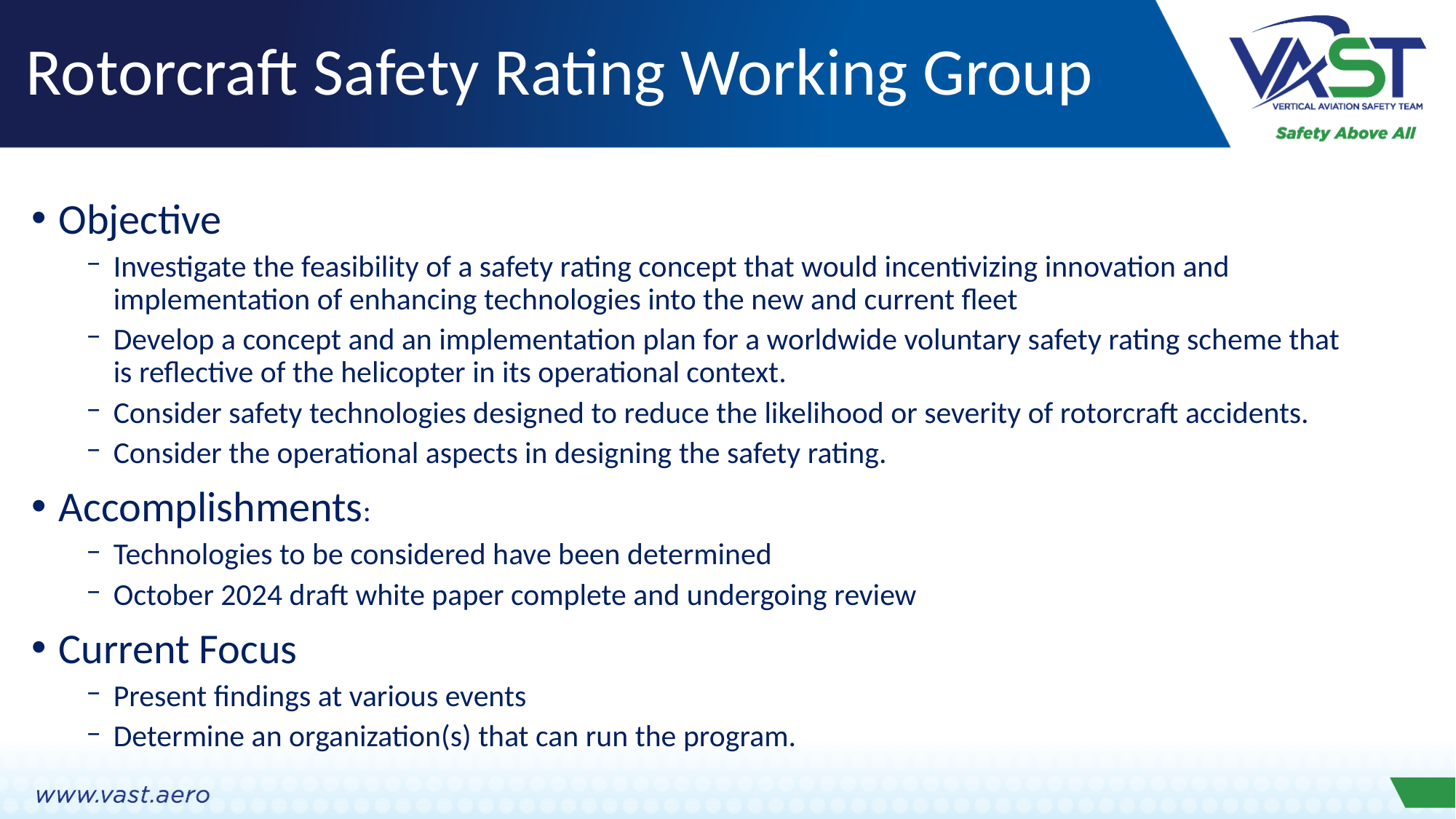

# Rotorcraft Safety Rating Working Group
Objective
Investigate the feasibility of a safety rating concept that would incentivizing innovation and implementation of enhancing technologies into the new and current fleet
Develop a concept and an implementation plan for a worldwide voluntary safety rating scheme that is reflective of the helicopter in its operational context.
Consider safety technologies designed to reduce the likelihood or severity of rotorcraft accidents.
Consider the operational aspects in designing the safety rating.
Accomplishments:
Technologies to be considered have been determined
October 2024 draft white paper complete and undergoing review
Current Focus
Present findings at various events
Determine an organization(s) that can run the program.